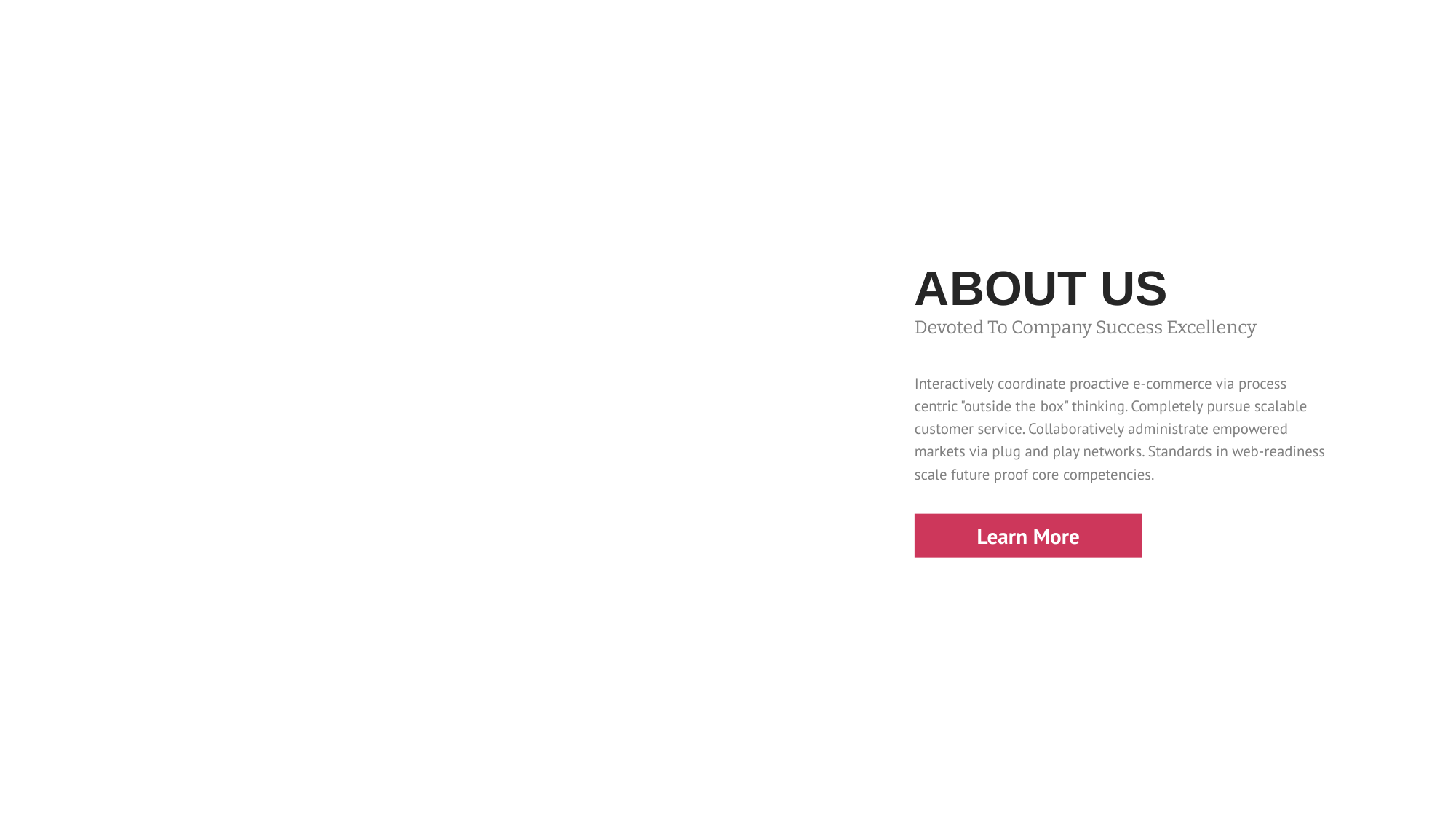

ABOUT US
Devoted To Company Success Excellency
Interactively coordinate proactive e-commerce via process centric "outside the box" thinking. Completely pursue scalable customer service. Collaboratively administrate empowered markets via plug and play networks. Standards in web-readiness scale future proof core competencies.

Learn More